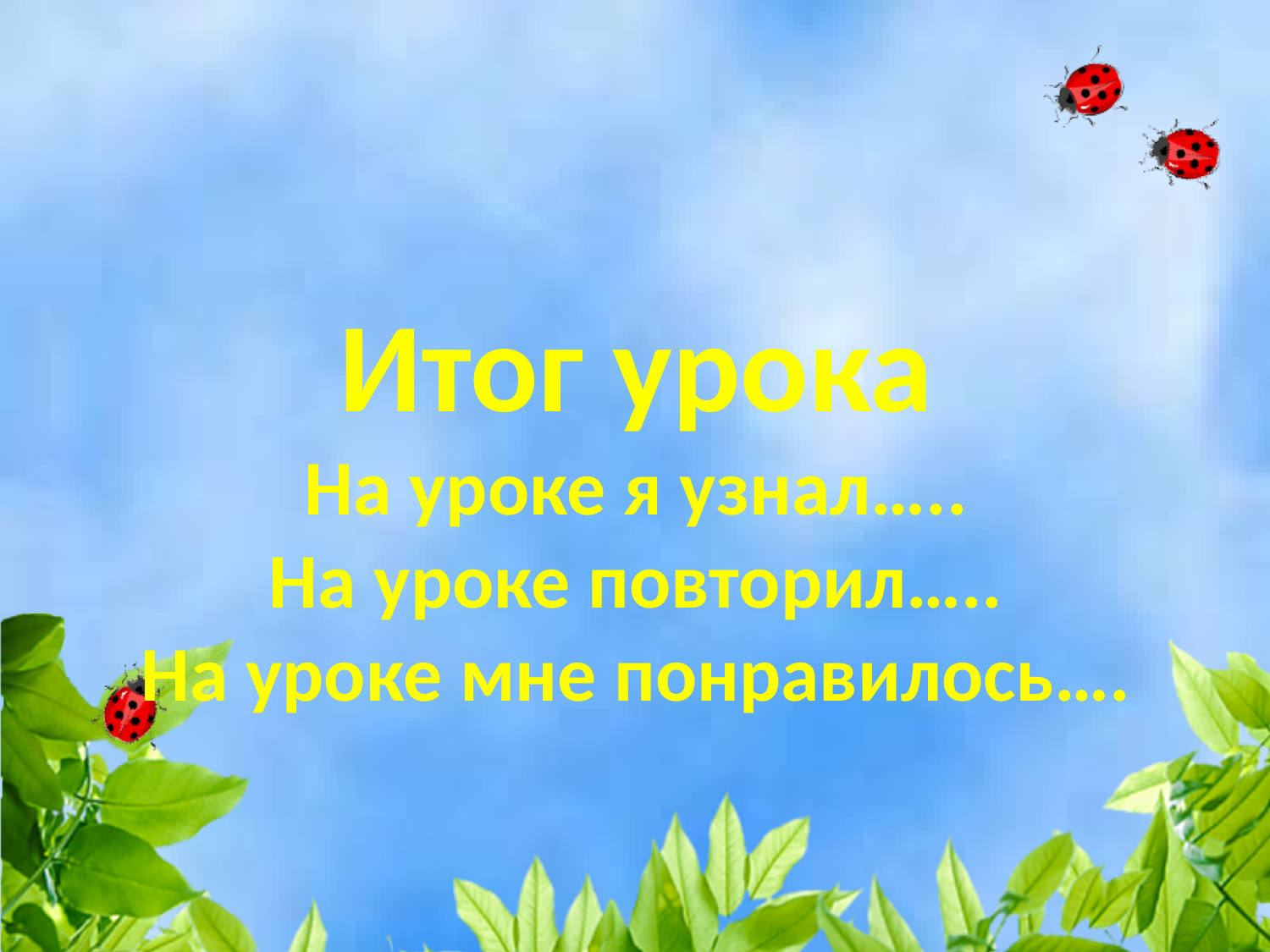

# Итог урока На уроке я узнал….. На уроке повторил….. На уроке мне понравилось….